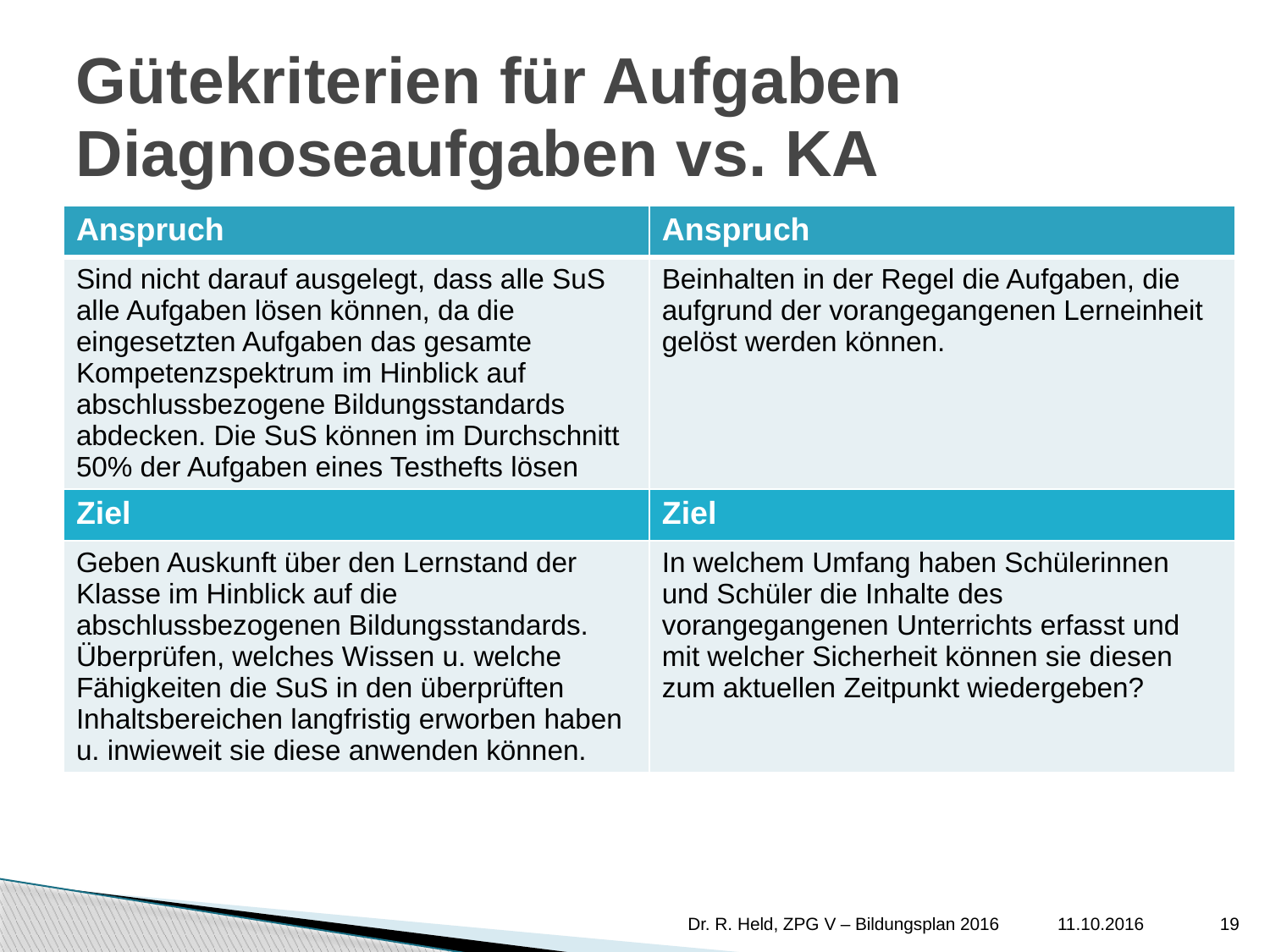

# Gütekriterien für Aufgaben Diagnoseaufgaben vs. KA
| Anspruch | Anspruch |
| --- | --- |
| Sind nicht darauf ausgelegt, dass alle SuS alle Aufgaben lösen können, da die eingesetzten Aufgaben das gesamte Kompetenzspektrum im Hinblick auf abschlussbezogene Bildungsstandards abdecken. Die SuS können im Durchschnitt 50% der Aufgaben eines Testhefts lösen | Beinhalten in der Regel die Aufgaben, die aufgrund der vorangegangenen Lerneinheit gelöst werden können. |
| Ziel | Ziel |
| Geben Auskunft über den Lernstand der Klasse im Hinblick auf die abschlussbezogenen Bildungsstandards. Überprüfen, welches Wissen u. welche Fähigkeiten die SuS in den überprüften Inhaltsbereichen langfristig erworben haben u. inwieweit sie diese anwenden können. | In welchem Umfang haben Schülerinnen und Schüler die Inhalte des vorangegangenen Unterrichts erfasst und mit welcher Sicherheit können sie diesen zum aktuellen Zeitpunkt wiedergeben? |
11.10.2016
19
Dr. R. Held, ZPG V – Bildungsplan 2016